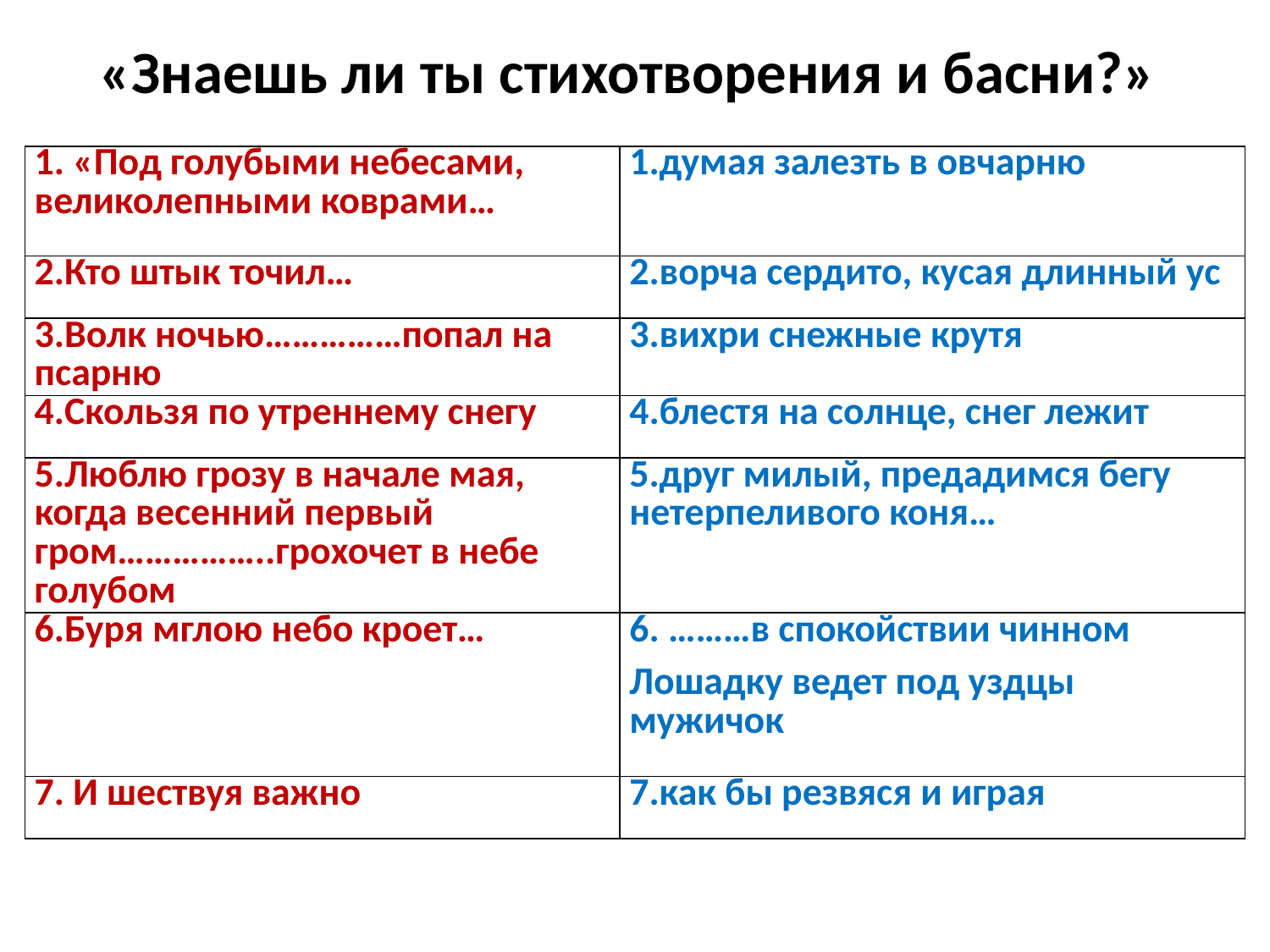

# «Знаешь ли ты стихотворения и басни?»
| 1. «Под голубыми небесами, великолепными коврами… | 1.думая залезть в овчарню |
| --- | --- |
| 2.Кто штык точил… | 2.ворча сердито, кусая длинный ус |
| 3.Волк ночью……………попал на псарню | 3.вихри снежные крутя |
| 4.Скользя по утреннему снегу | 4.блестя на солнце, снег лежит |
| 5.Люблю грозу в начале мая, когда весенний первый гром……………..грохочет в небе голубом | 5.друг милый, предадимся бегу нетерпеливого коня… |
| 6.Буря мглою небо кроет… | 6. ………в спокойствии чинном Лошадку ведет под уздцы мужичок |
| 7. И шествуя важно | 7.как бы резвяся и играя |